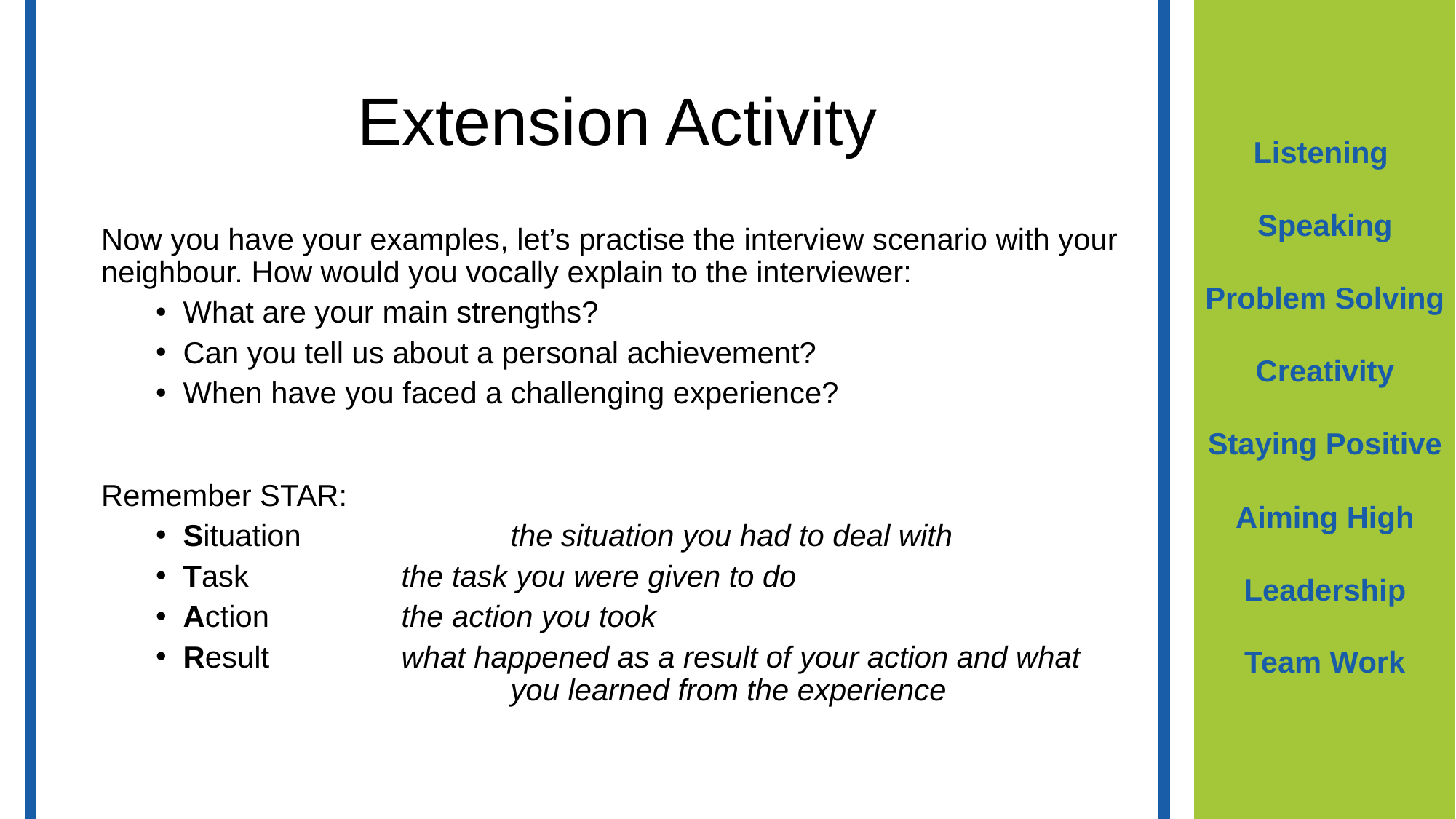

# Extension Activity

Listening

Speaking

Problem Solving

Creativity

Staying Positive

Aiming High

Leadership

Team Work
Now you have your examples, let’s practise the interview scenario with your neighbour. How would you vocally explain to the interviewer:
What are your main strengths?
Can you tell us about a personal achievement?
When have you faced a challenging experience?

Remember STAR:
Situation 		the situation you had to deal with
Task 		the task you were given to do
Action 		the action you took
Result 		what happened as a result of your action and what 			you learned from the experience